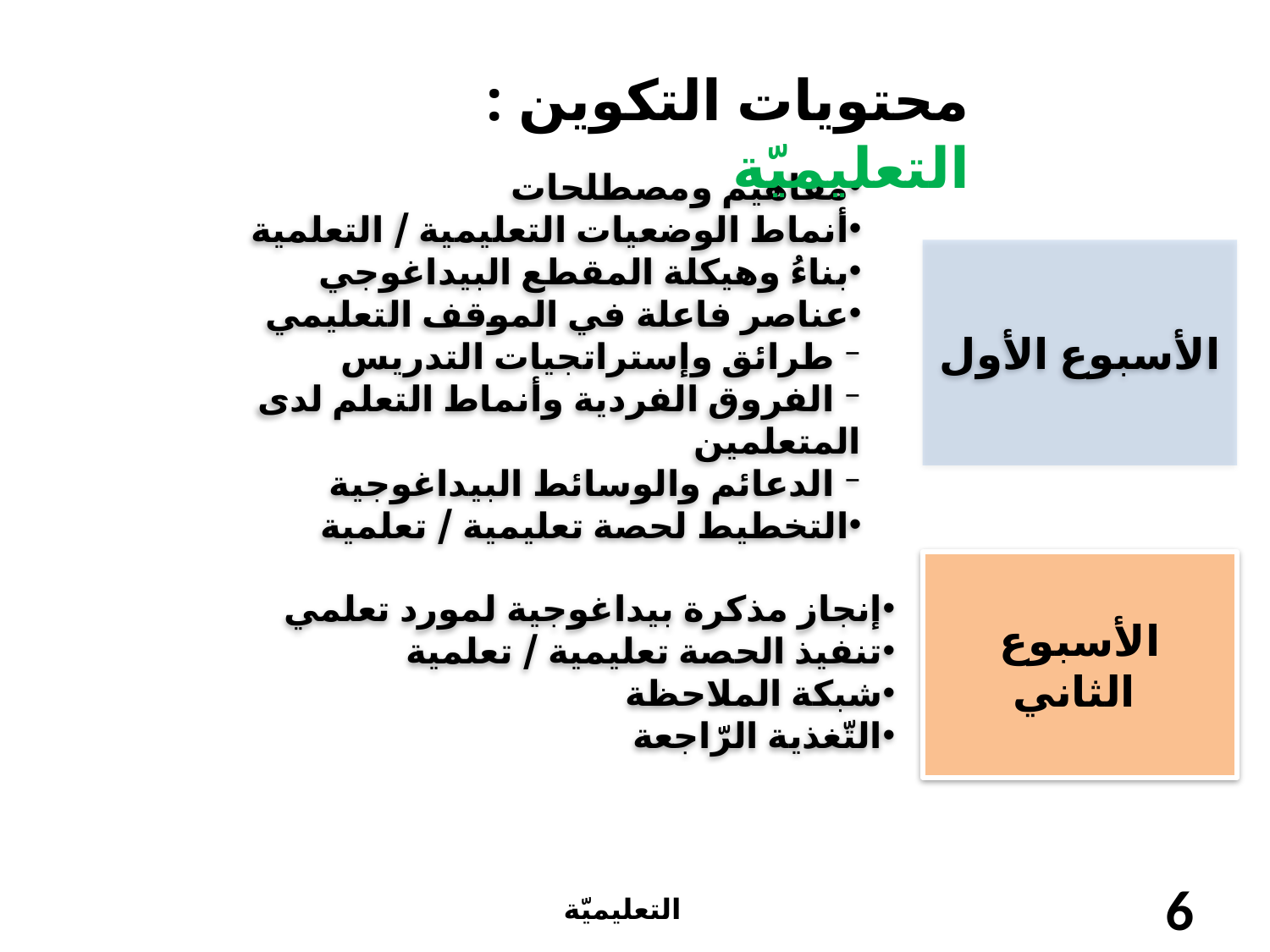

محتويات التكوين : التعليميّة

مفاهيم ومصطلحات
أنماط الوضعيات التعليمية / التعلمية
بناءُ وهيكلة المقطع البيداغوجي
عناصر فاعلة في الموقف التعليمي
 طرائق وإستراتجيات التدريس
 الفروق الفردية وأنماط التعلم لدى المتعلمين
 الدعائم والوسائط البيداغوجية
التخطيط لحصة تعليمية / تعلمية

الأسبوع الأول

إنجاز مذكرة بيداغوجية لمورد تعلمي
تنفيذ الحصة تعليمية / تعلمية
شبكة الملاحظة
التّغذية الرّاجعة

الأسبوع الثاني
التعليميّة
6